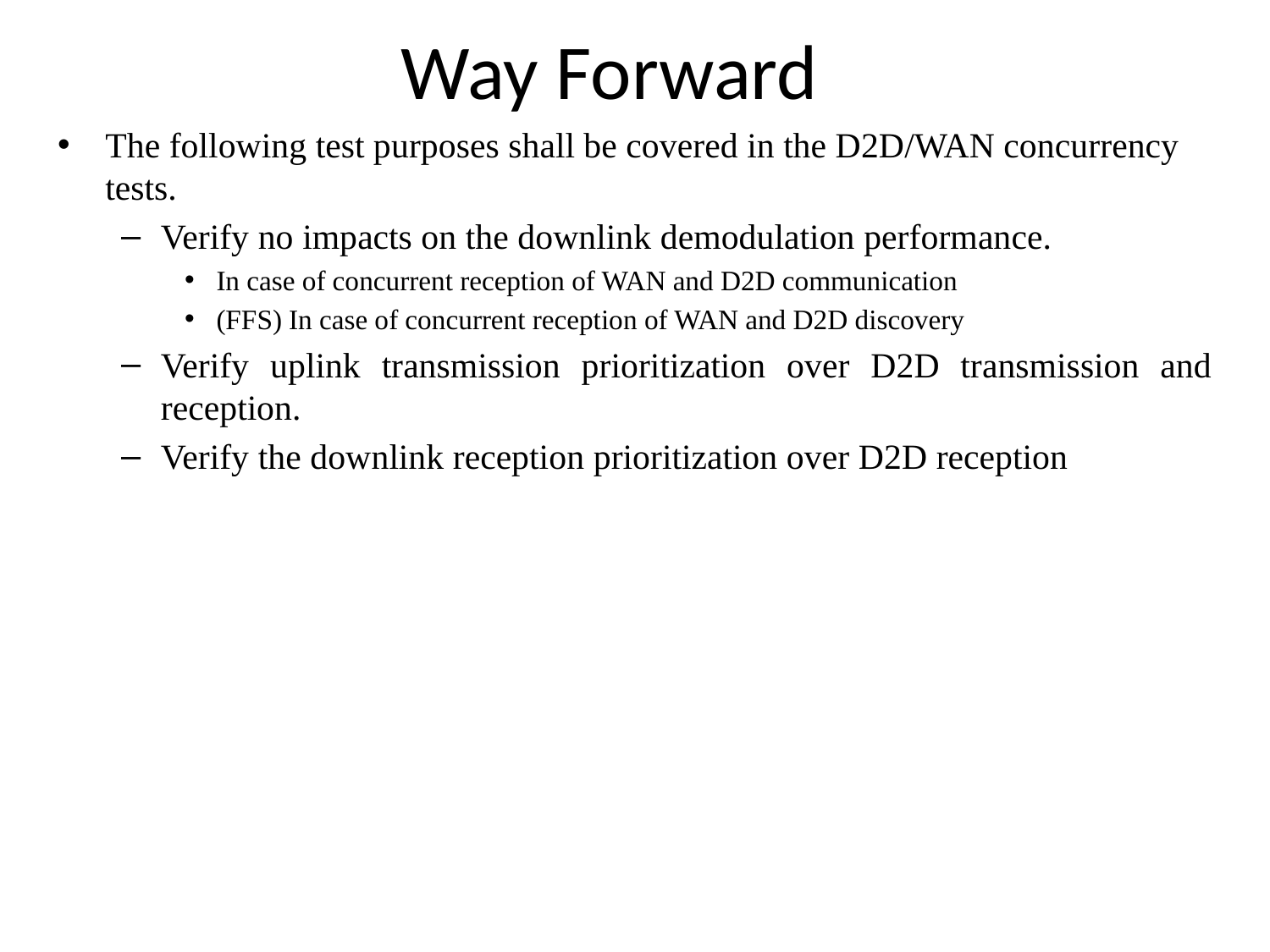

# Way Forward
The following test purposes shall be covered in the D2D/WAN concurrency tests.
Verify no impacts on the downlink demodulation performance.
In case of concurrent reception of WAN and D2D communication
(FFS) In case of concurrent reception of WAN and D2D discovery
Verify uplink transmission prioritization over D2D transmission and reception.
Verify the downlink reception prioritization over D2D reception